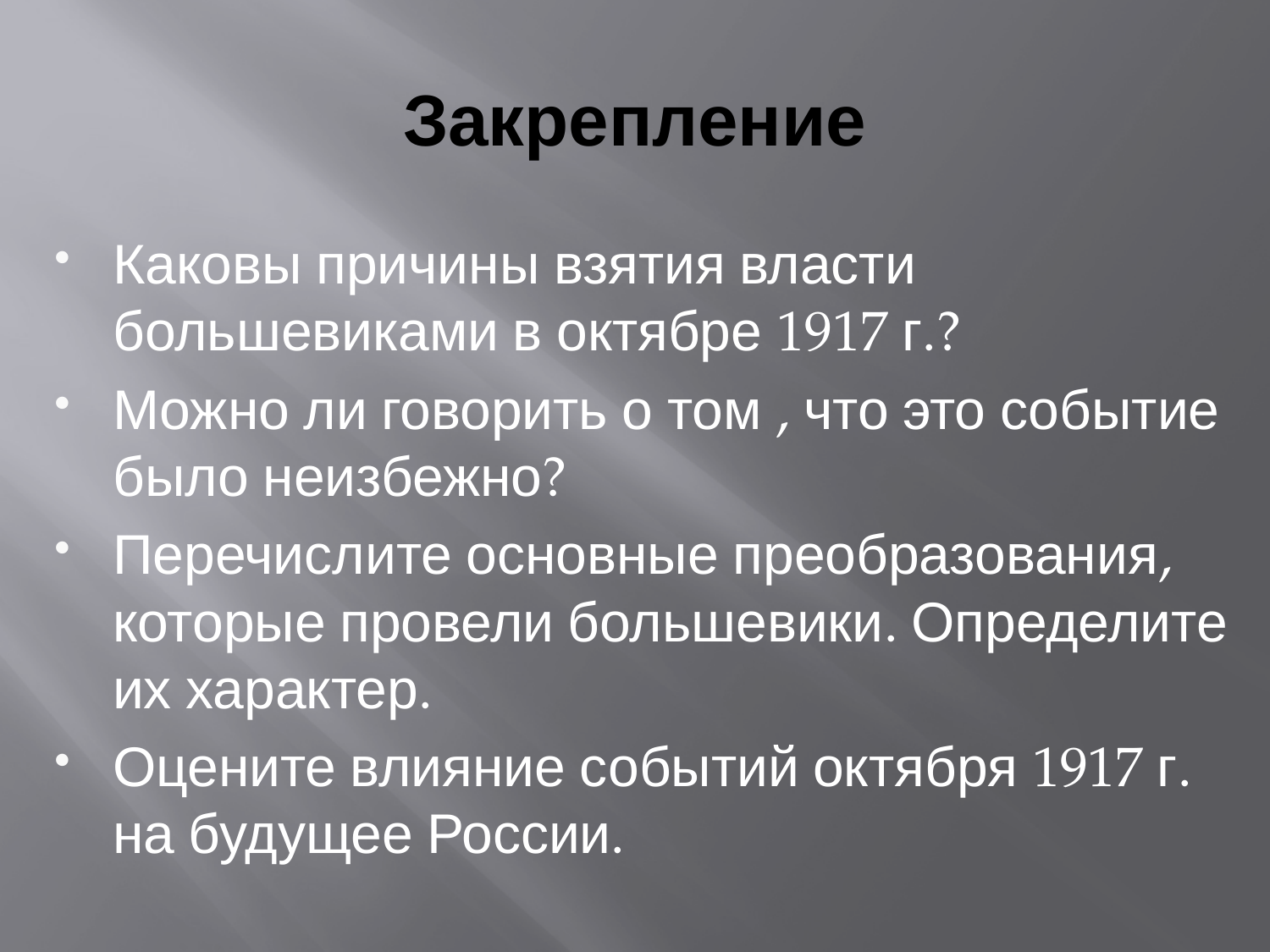

# Закрепление
Каковы причины взятия власти большевиками в октябре 1917 г.?
Можно ли говорить о том , что это событие было неизбежно?
Перечислите основные преобразования, которые провели большевики. Определите их характер.
Оцените влияние событий октября 1917 г. на будущее России.